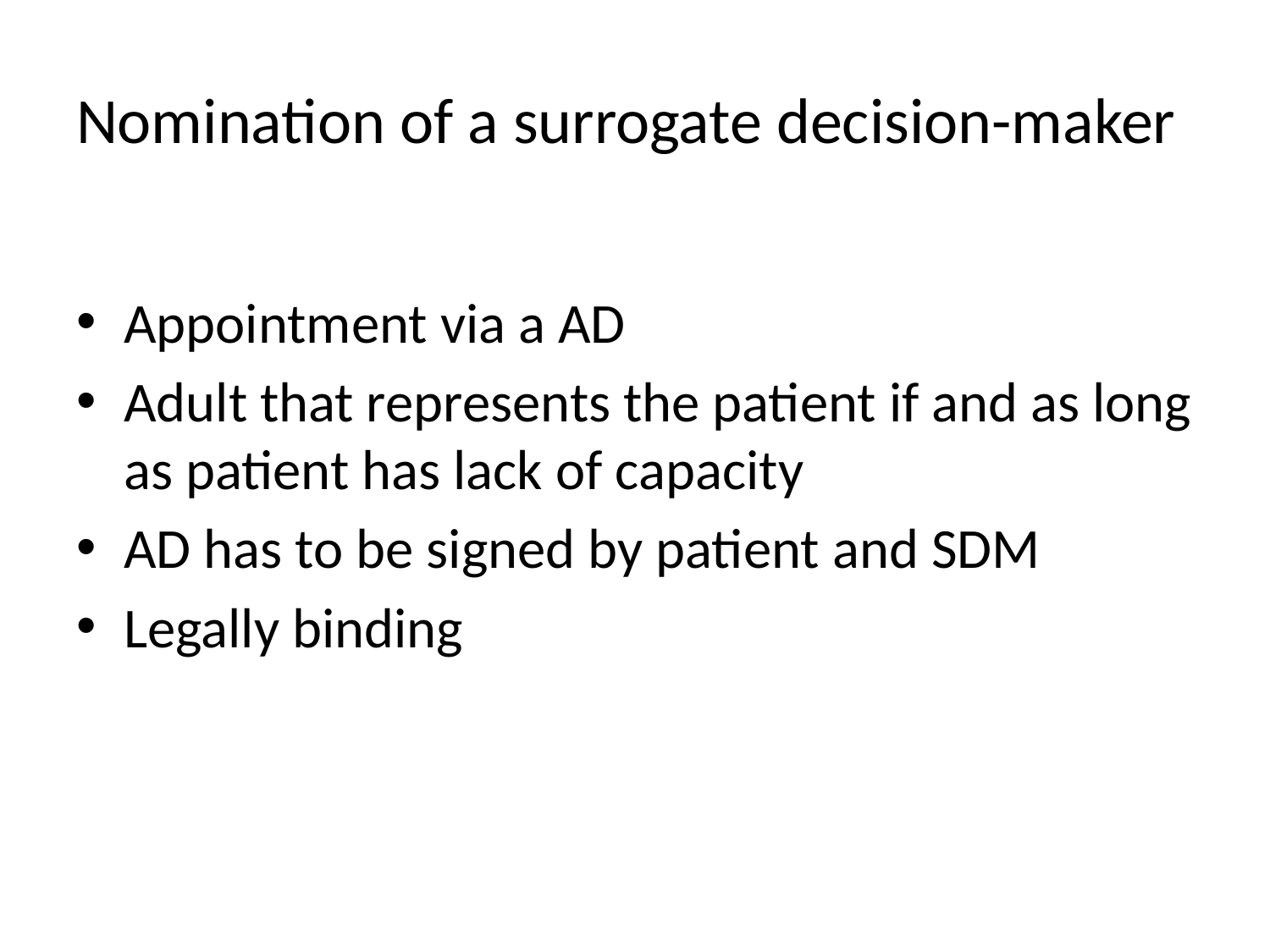

# Nomination of a surrogate decision-maker
Appointment via a AD
Adult that represents the patient if and as long as patient has lack of capacity
AD has to be signed by patient and SDM
Legally binding